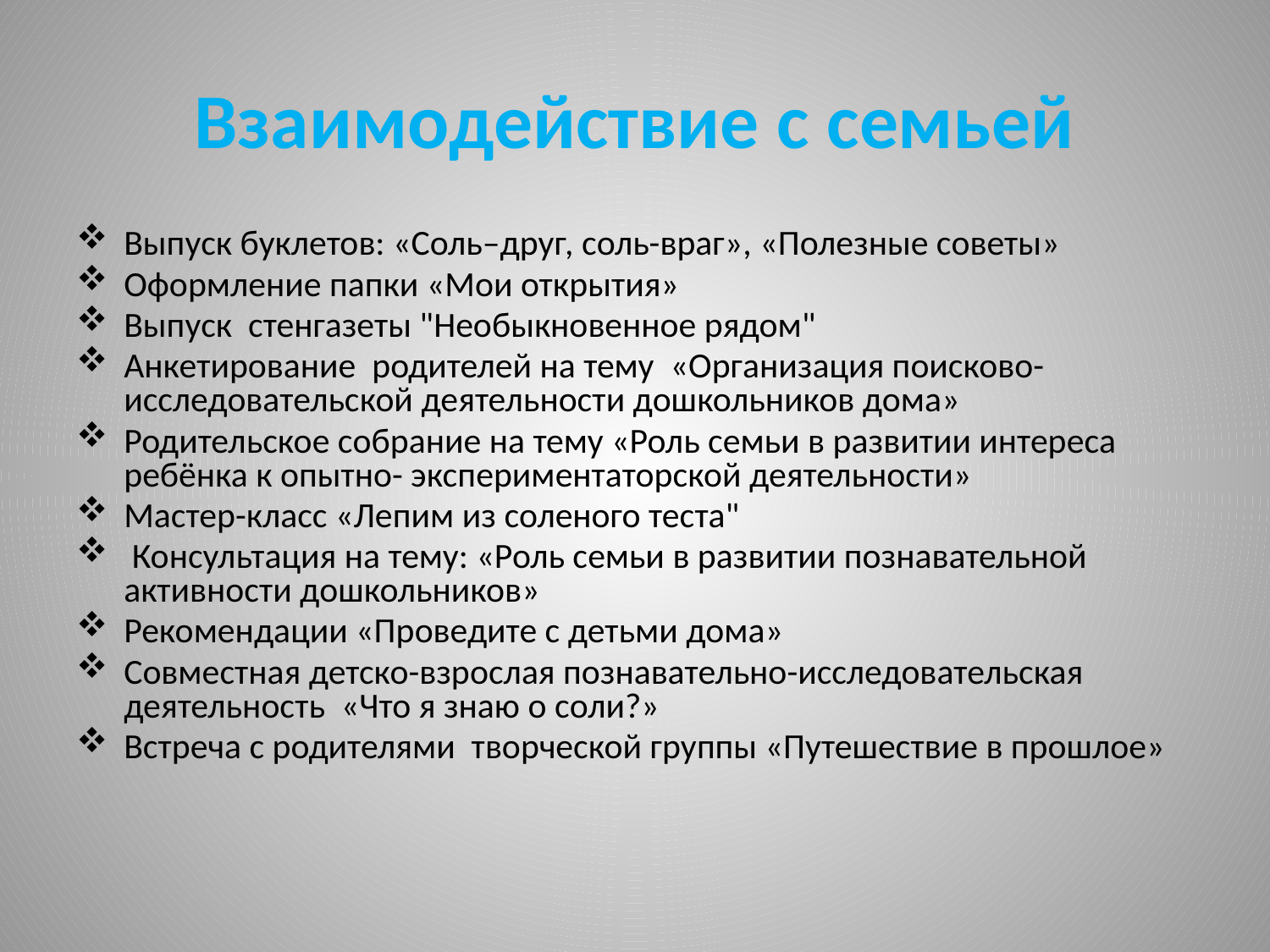

# Взаимодействие с семьей
Выпуск буклетов: «Соль–друг, соль-враг», «Полезные советы»
Оформление папки «Мои открытия»
Выпуск  стенгазеты "Необыкновенное рядом"
Анкетирование  родителей на тему  «Организация поисково-исследовательской деятельности дошкольников дома»
Родительское собрание на тему «Роль семьи в развитии интереса ребёнка к опытно- экспериментаторской деятельности»
Мастер-класс «Лепим из соленого теста"
 Консультация на тему: «Роль семьи в развитии познавательной активности дошкольников»
Рекомендации «Проведите с детьми дома»
Совместная детско-взрослая познавательно-исследовательская деятельность  «Что я знаю о соли?»
Встреча с родителями  творческой группы «Путешествие в прошлое»